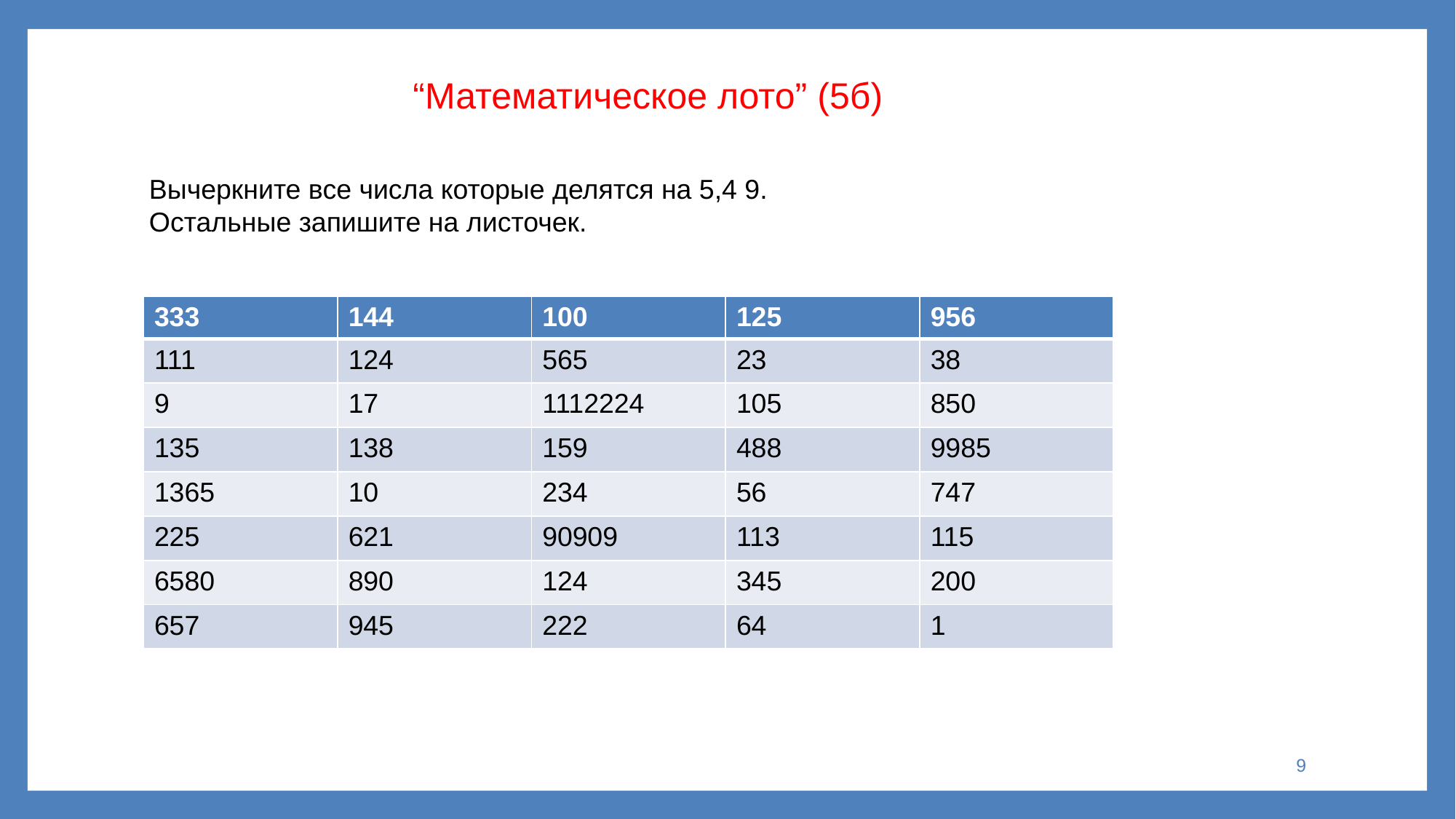

“Математическое лото” (5б)
Вычеркните все числа которые делятся на 5,4 9. Остальные запишите на листочек.
| 333 | 144 | 100 | 125 | 956 |
| --- | --- | --- | --- | --- |
| 111 | 124 | 565 | 23 | 38 |
| 9 | 17 | 1112224 | 105 | 850 |
| 135 | 138 | 159 | 488 | 9985 |
| 1365 | 10 | 234 | 56 | 747 |
| 225 | 621 | 90909 | 113 | 115 |
| 6580 | 890 | 124 | 345 | 200 |
| 657 | 945 | 222 | 64 | 1 |
9